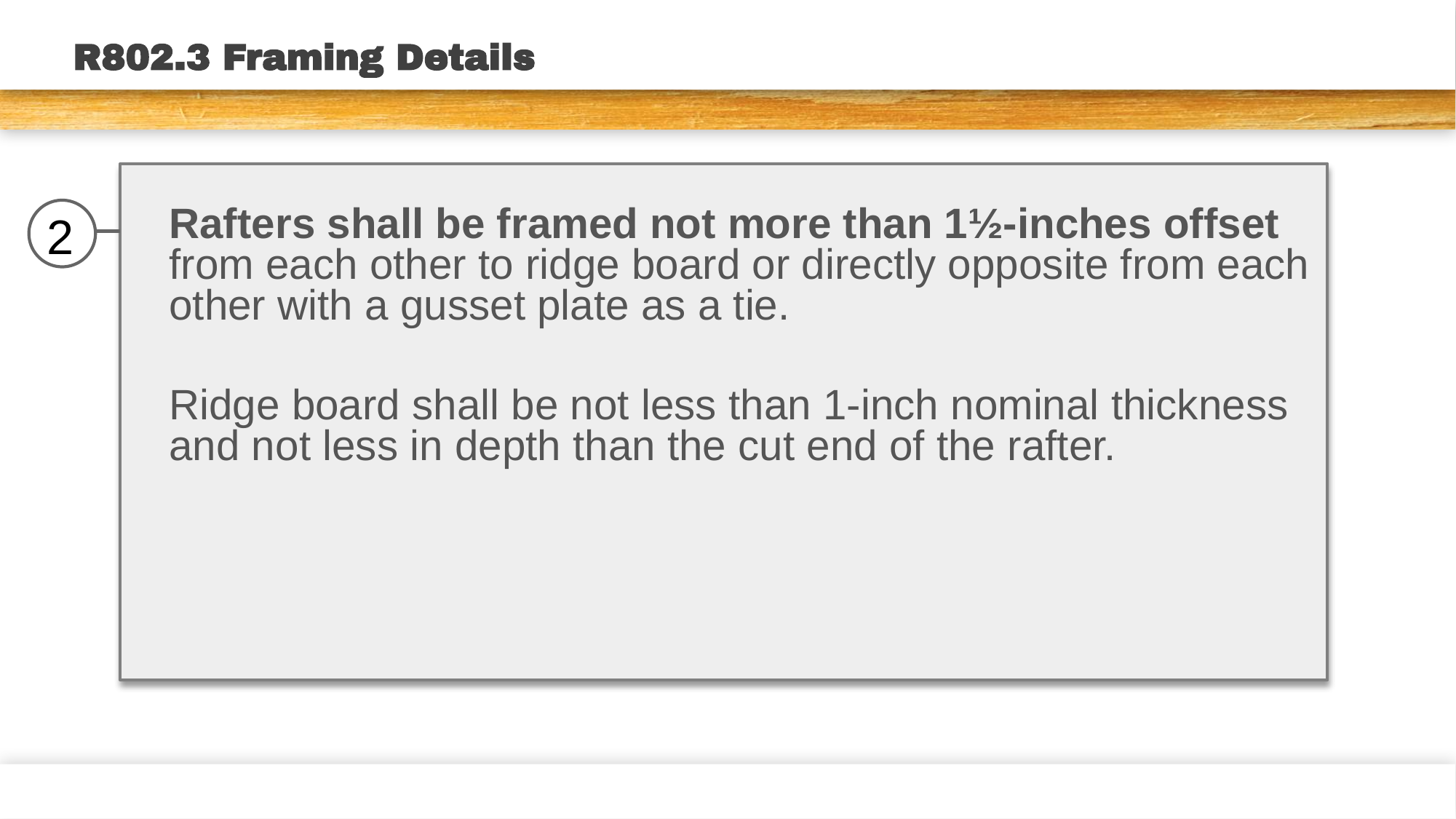

# R802.3 Framing Details

2

Rafters shall be framed not more than 1½-inches offset from each other to ridge board or directly opposite from each other with a gusset plate as a tie.

Ridge board shall be not less than 1-inch nominal thickness and not less in depth than the cut end of the rafter.